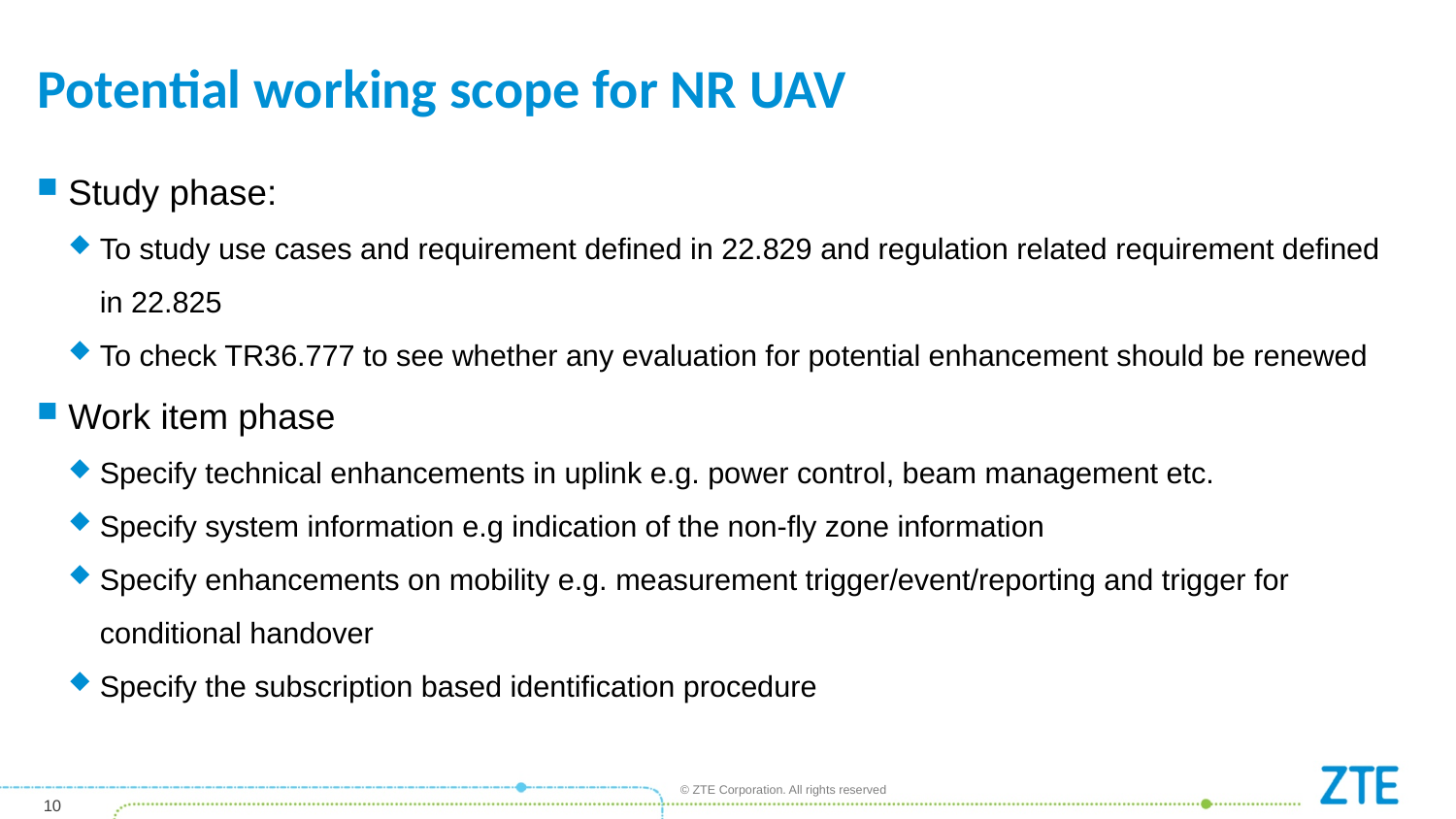

# Potential working scope for NR UAV
Study phase:
To study use cases and requirement defined in 22.829 and regulation related requirement defined in 22.825
To check TR36.777 to see whether any evaluation for potential enhancement should be renewed
Work item phase
Specify technical enhancements in uplink e.g. power control, beam management etc.
Specify system information e.g indication of the non-fly zone information
Specify enhancements on mobility e.g. measurement trigger/event/reporting and trigger for conditional handover
Specify the subscription based identification procedure